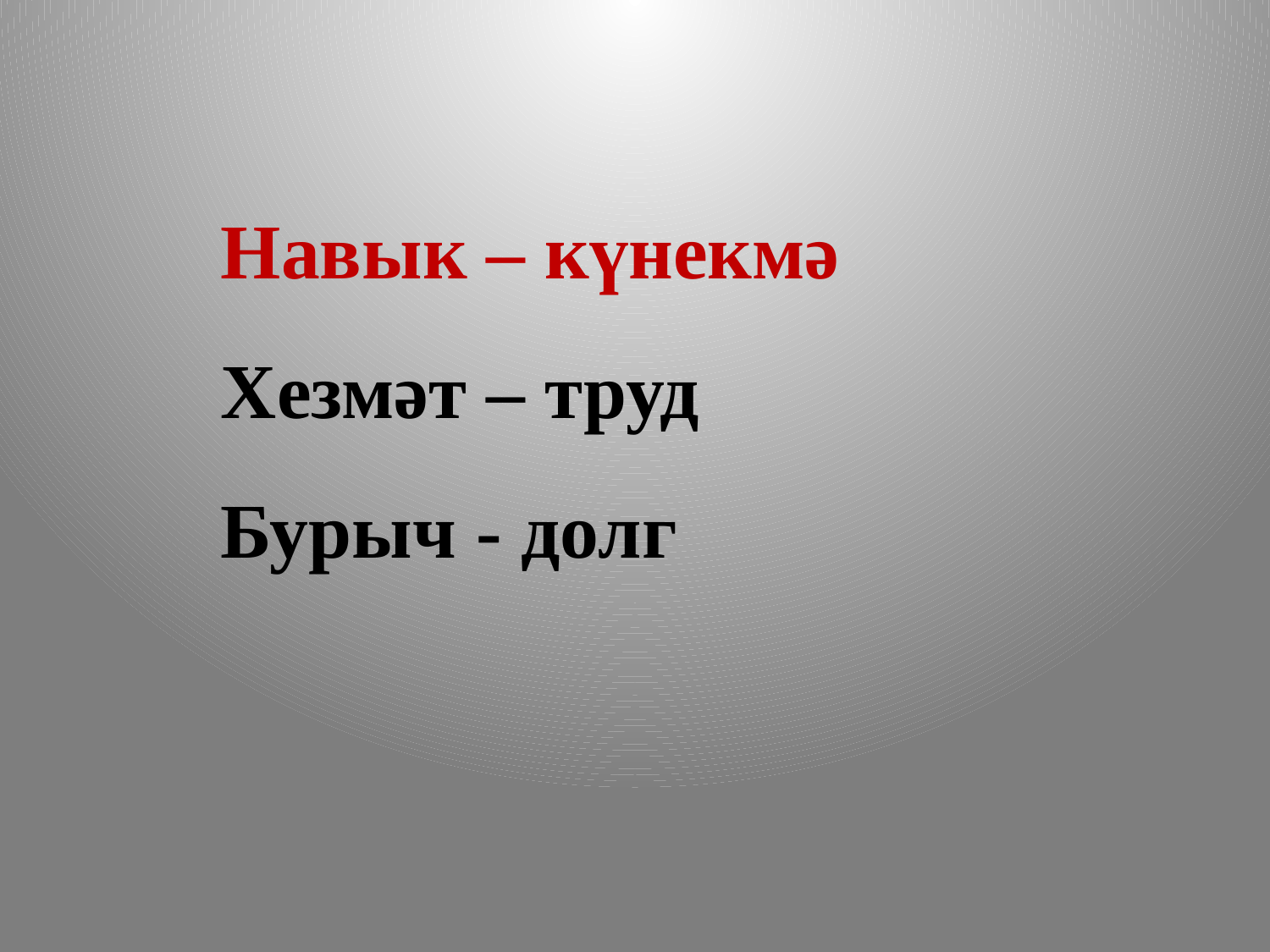

Навык – күнекмә
Хезмәт – труд
Бурыч - долг